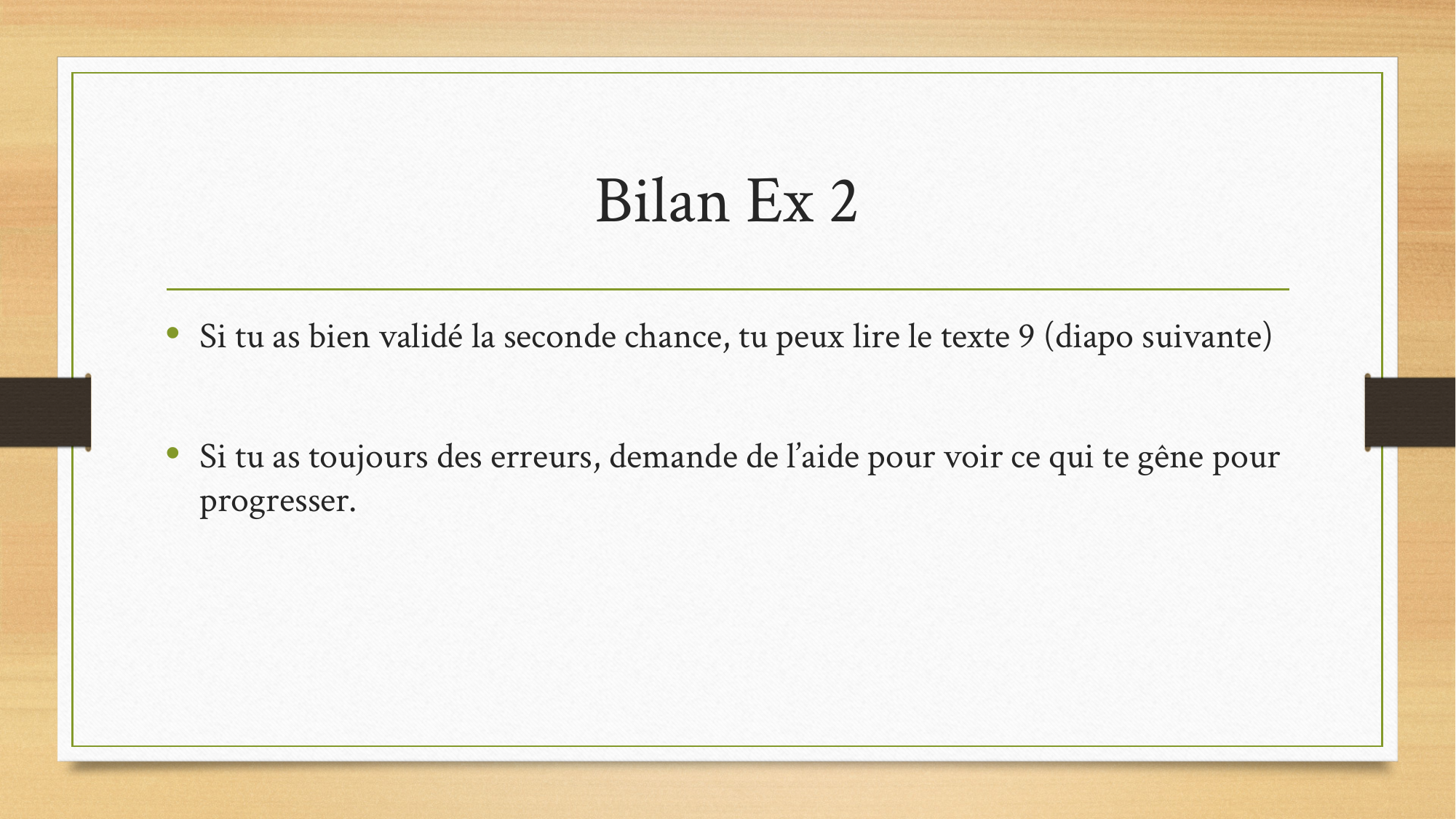

# Bilan Ex 2
Si tu as bien validé la seconde chance, tu peux lire le texte 9 (diapo suivante)

Si tu as toujours des erreurs, demande de l’aide pour voir ce qui te gêne pour progresser.